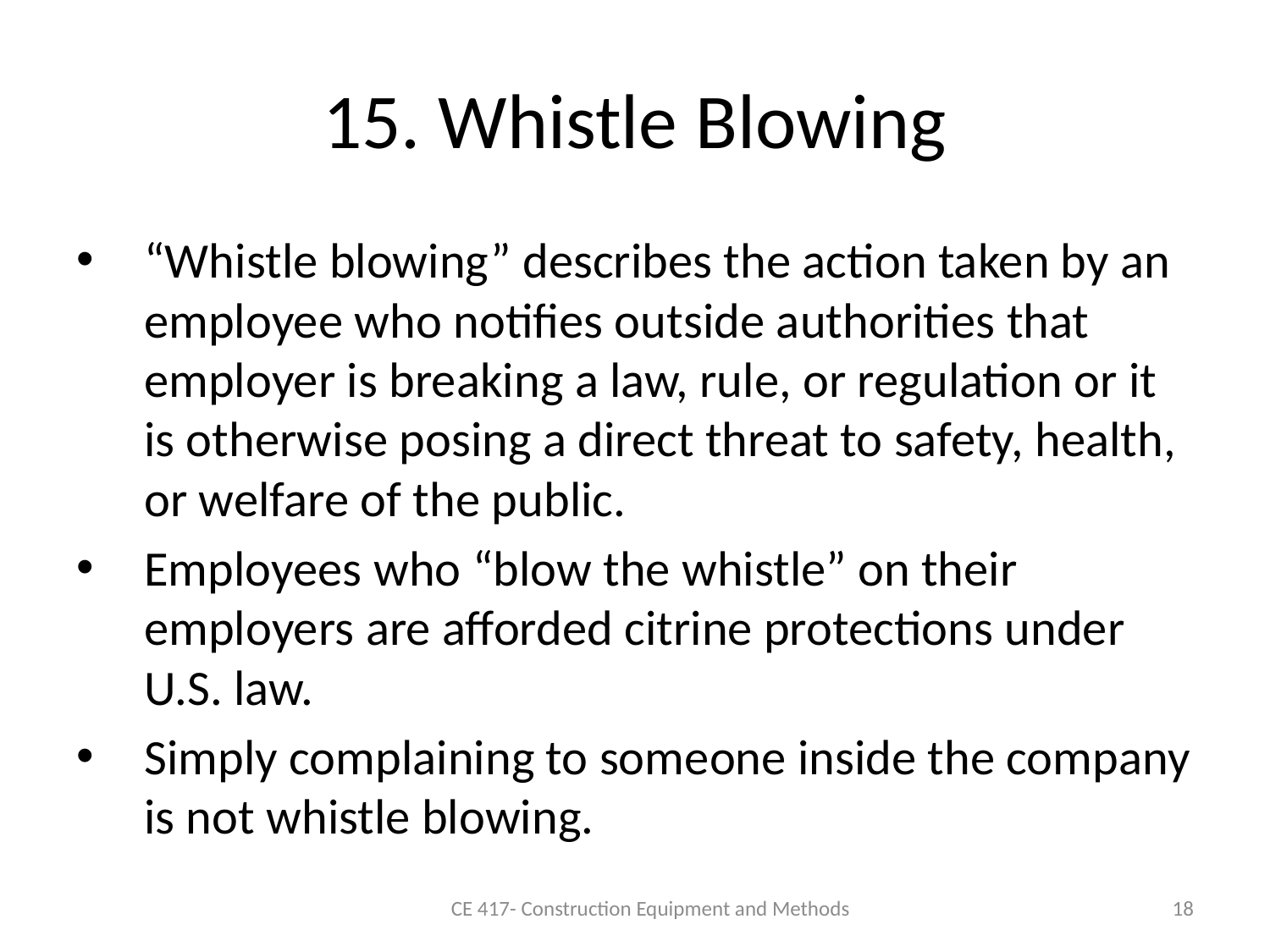

# 15. Whistle Blowing
“Whistle blowing” describes the action taken by an employee who notifies outside authorities that employer is breaking a law, rule, or regulation or it is otherwise posing a direct threat to safety, health, or welfare of the public.
Employees who “blow the whistle” on their employers are afforded citrine protections under U.S. law.
Simply complaining to someone inside the company is not whistle blowing.
CE 417- Construction Equipment and Methods
18